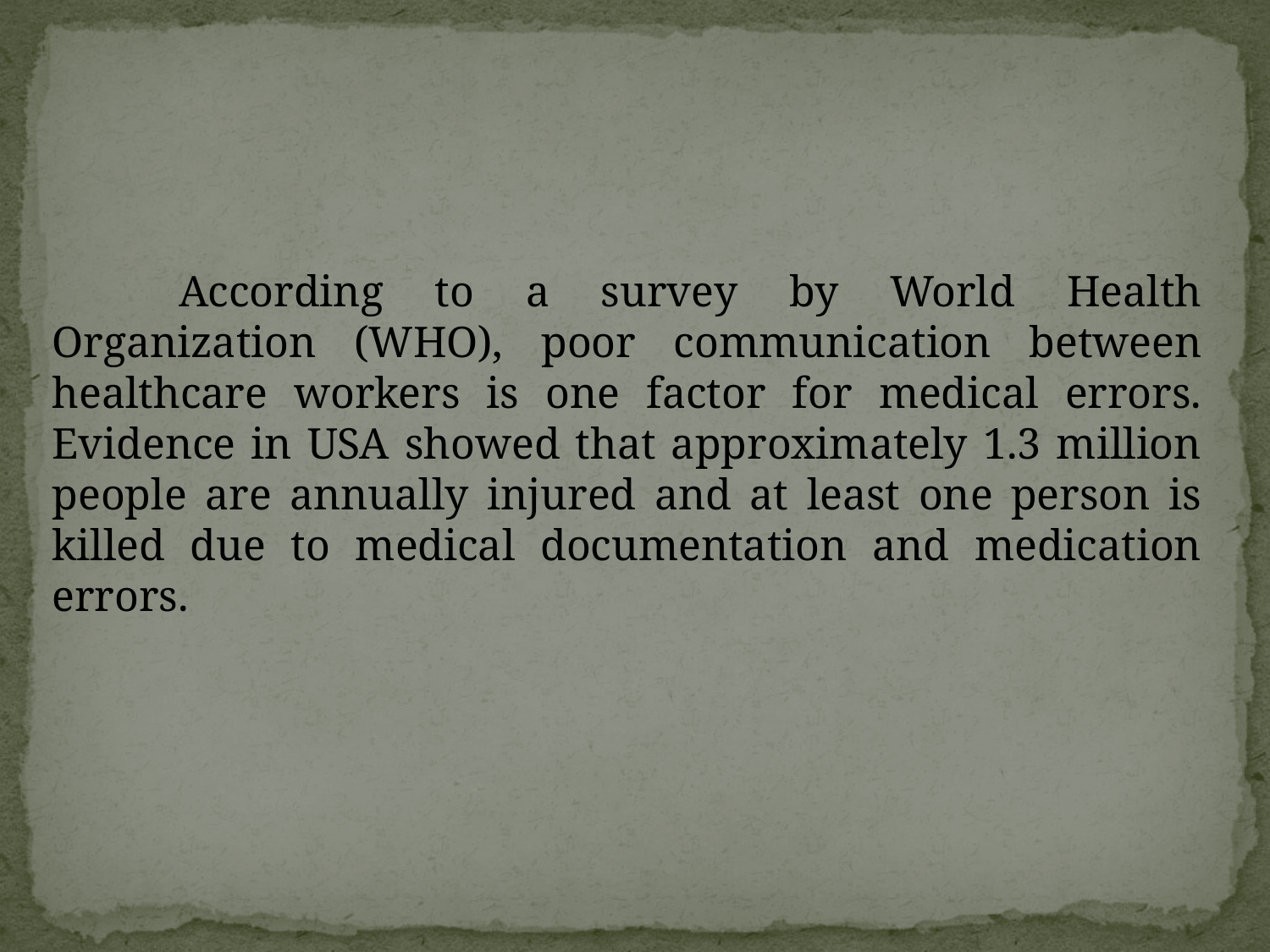

According to a survey by World Health Organization (WHO), poor communication between healthcare workers is one factor for medical errors. Evidence in USA showed that approximately 1.3 million people are annually injured and at least one person is killed due to medical documentation and medication errors.